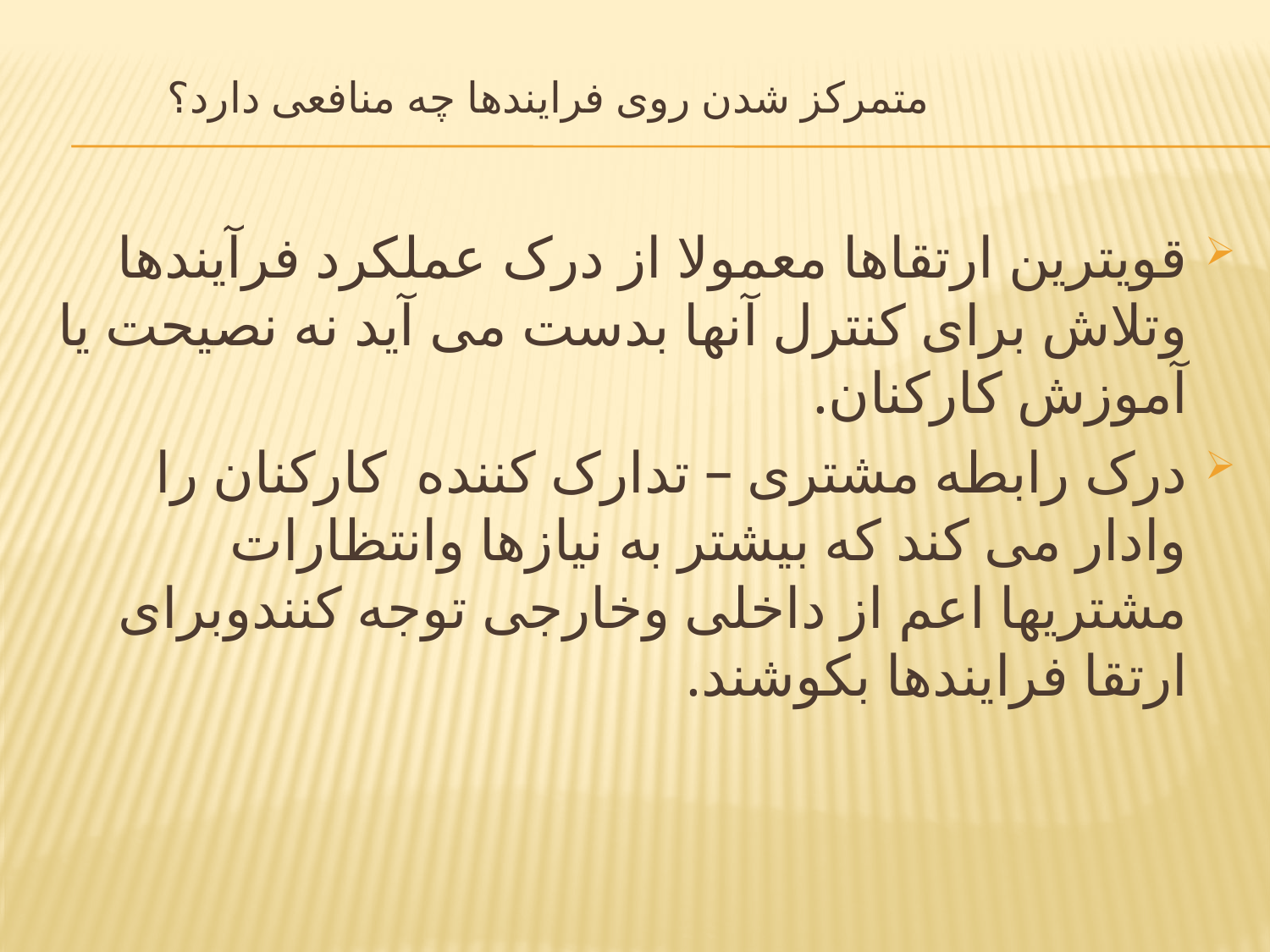

# متمرکز شدن روی فرایندها چه منافعی دارد؟
قویترین ارتقاها معمولا از درک عملکرد فرآیندها وتلاش برای کنترل آنها بدست می آید نه نصیحت یا آموزش کارکنان.
درک رابطه مشتری – تدارک کننده  کارکنان را وادار می کند که بیشتر به نیازها وانتظارات مشتریها اعم از داخلی وخارجی توجه کنندوبرای ارتقا فرایندها بکوشند.